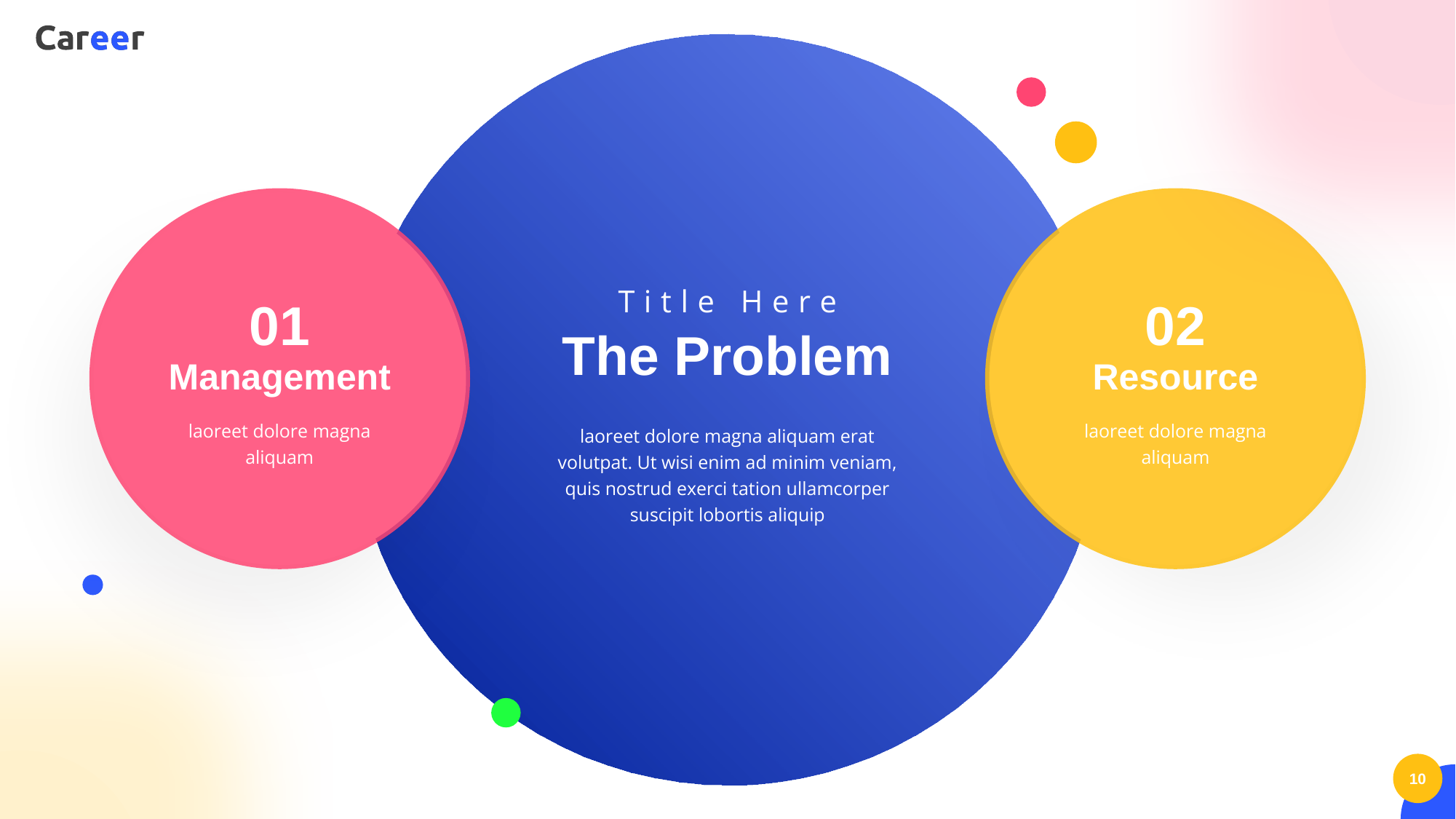

Title Here
01
Management
laoreet dolore magna aliquam
02
Resource
laoreet dolore magna aliquam
The Problem
laoreet dolore magna aliquam erat volutpat. Ut wisi enim ad minim veniam, quis nostrud exerci tation ullamcorper suscipit lobortis aliquip